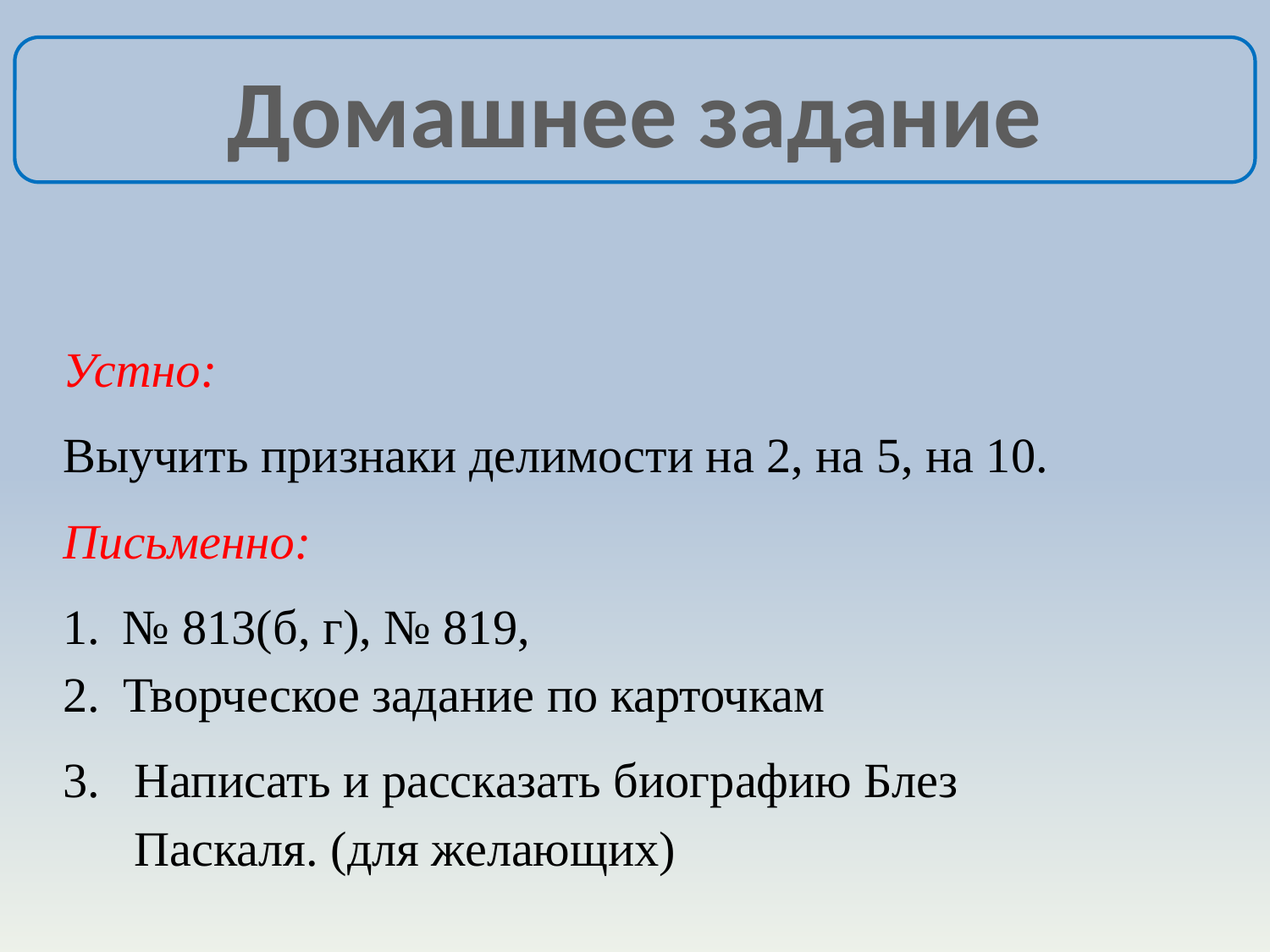

Домашнее задание
Устно:
Выучить признаки делимости на 2, на 5, на 10.
Письменно:
 № 813(б, г), № 819,
 Творческое задание по карточкам
Написать и рассказать биографию Блез Паскаля. (для желающих)